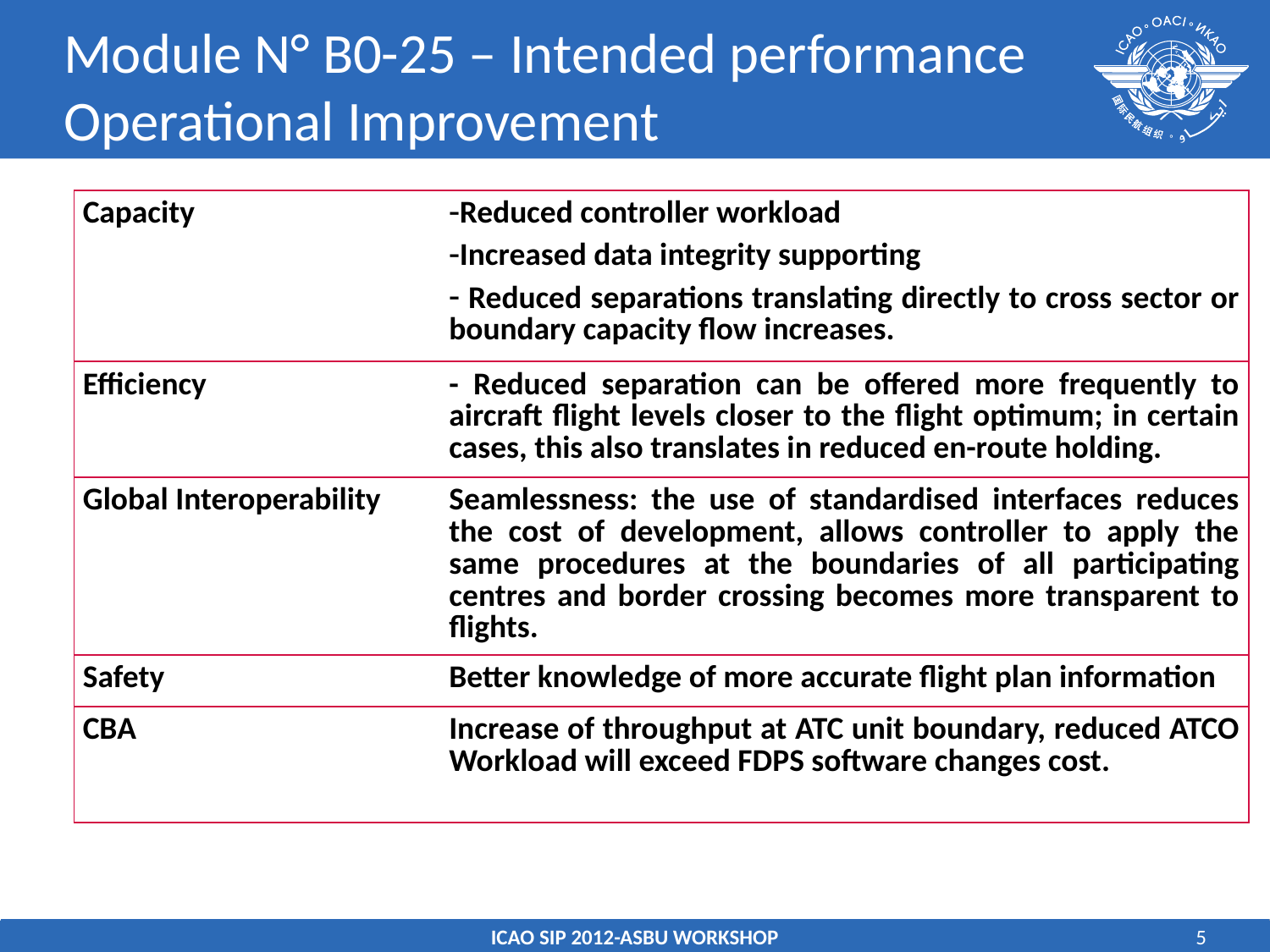

# Module N° B0-25 – Intended performance Operational Improvement
| Capacity | Reduced controller workload Increased data integrity supporting Reduced separations translating directly to cross sector or boundary capacity flow increases. |
| --- | --- |
| Efficiency | - Reduced separation can be offered more frequently to aircraft flight levels closer to the flight optimum; in certain cases, this also translates in reduced en-route holding. |
| Global Interoperability | Seamlessness: the use of standardised interfaces reduces the cost of development, allows controller to apply the same procedures at the boundaries of all participating centres and border crossing becomes more transparent to flights. |
| Safety | Better knowledge of more accurate flight plan information |
| CBA | Increase of throughput at ATC unit boundary, reduced ATCO Workload will exceed FDPS software changes cost. |
ICAO SIP 2012-ASBU WORKSHOP
5